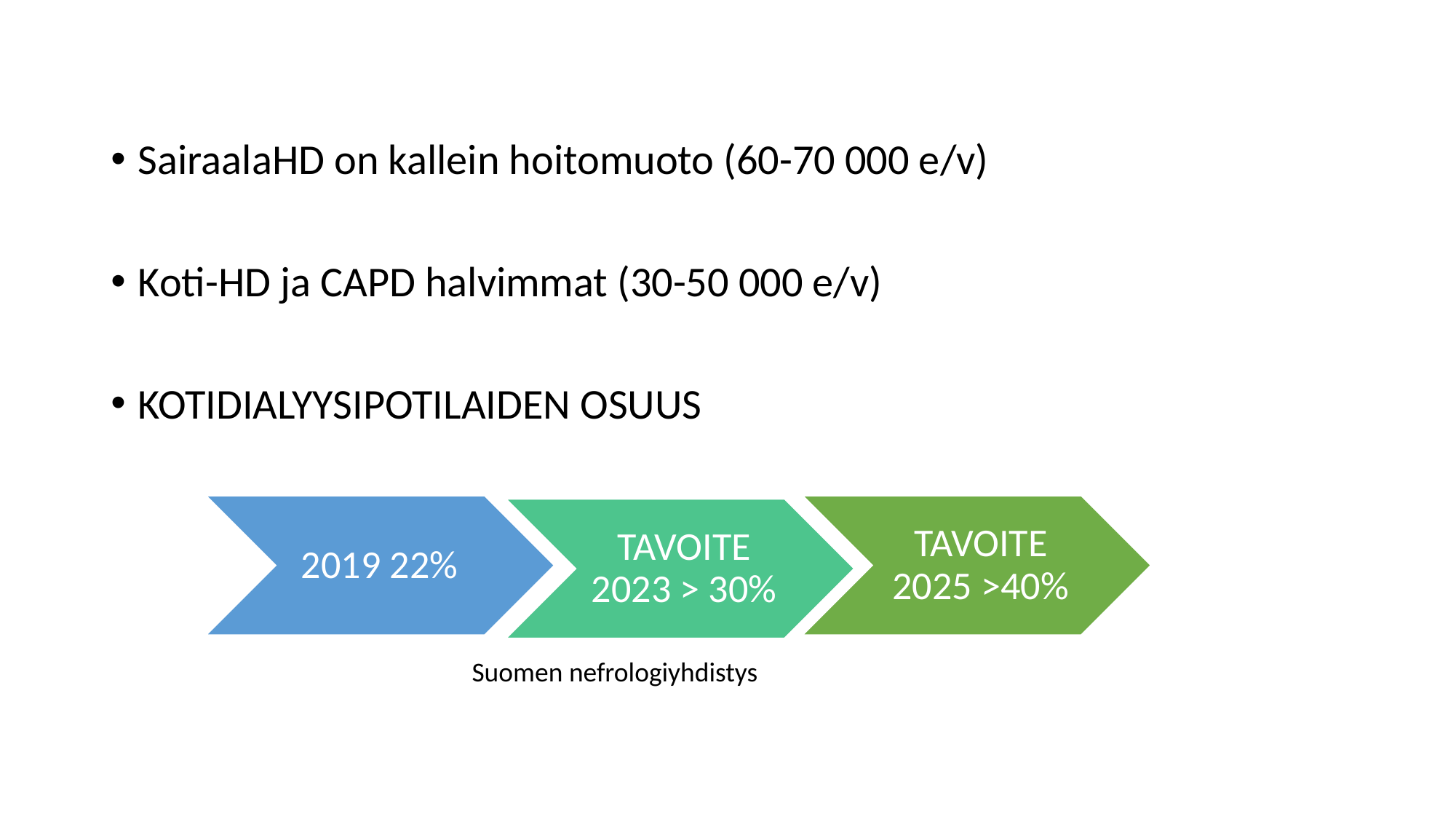

SairaalaHD on kallein hoitomuoto (60-70 000 e/v)

Koti-HD ja CAPD halvimmat (30-50 000 e/v)

KOTIDIALYYSIPOTILAIDEN OSUUS
2019 22%
TAVOITE 2023 > 30%
TAVOITE 2025 >40%
Suomen nefrologiyhdistys